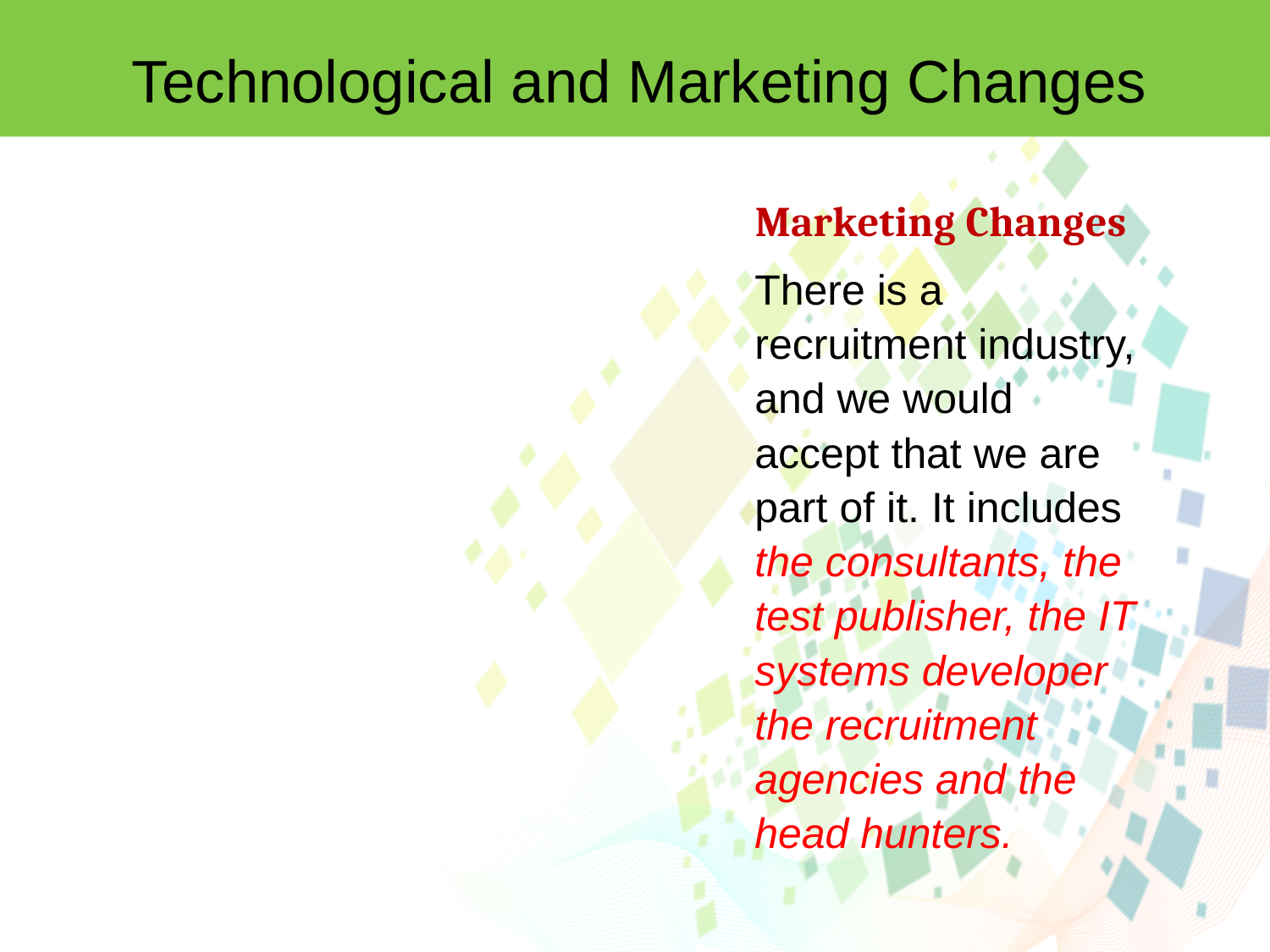

Technological and Marketing Changes
Marketing Changes
There is a recruitment industry, and we would accept that we are part of it. It includes the consultants, the test publisher, the IT systems developer the recruitment agencies and the head hunters.